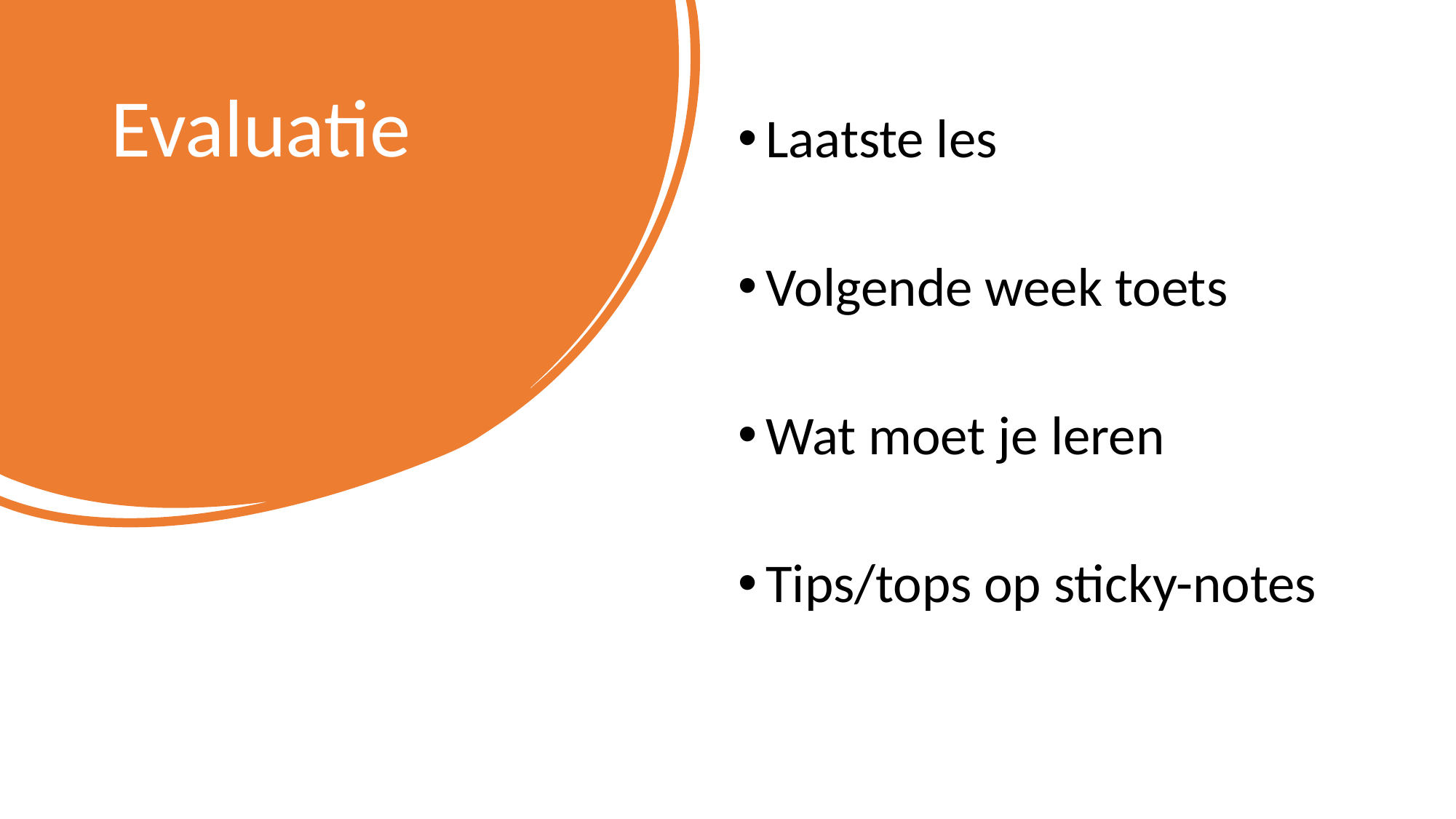

# Evaluatie
Laatste les

Volgende week toets

Wat moet je leren

Tips/tops op sticky-notes